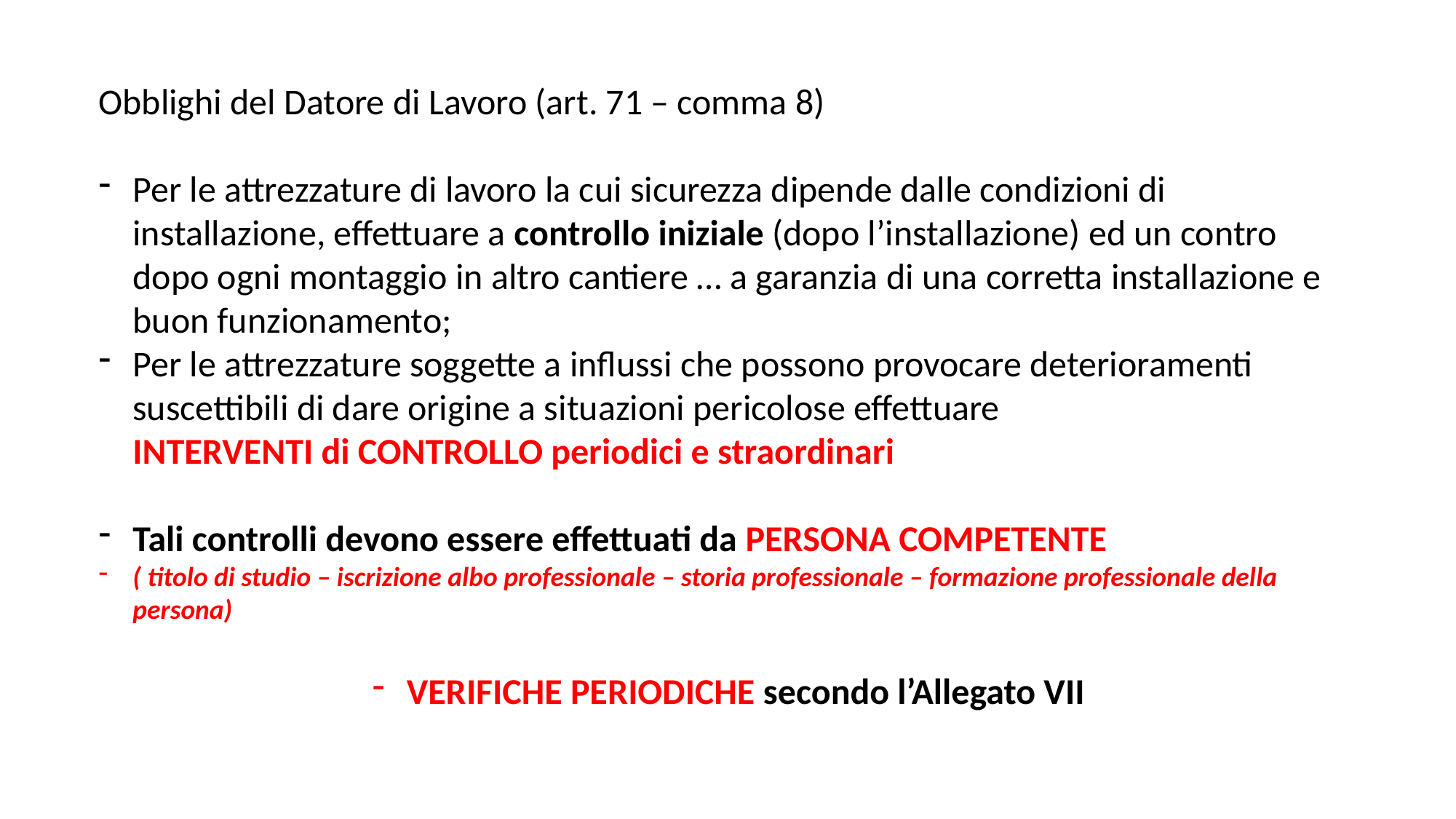

Obblighi del Datore di Lavoro (art. 71 – comma 8)

Per le attrezzature di lavoro la cui sicurezza dipende dalle condizioni di installazione, effettuare a controllo iniziale (dopo l’installazione) ed un contro dopo ogni montaggio in altro cantiere … a garanzia di una corretta installazione e buon funzionamento;
Per le attrezzature soggette a influssi che possono provocare deterioramenti suscettibili di dare origine a situazioni pericolose effettuare                        INTERVENTI di CONTROLLO periodici e straordinari

Tali controlli devono essere effettuati da PERSONA COMPETENTE
( titolo di studio – iscrizione albo professionale – storia professionale – formazione professionale della persona)

VERIFICHE PERIODICHE secondo l’Allegato VII